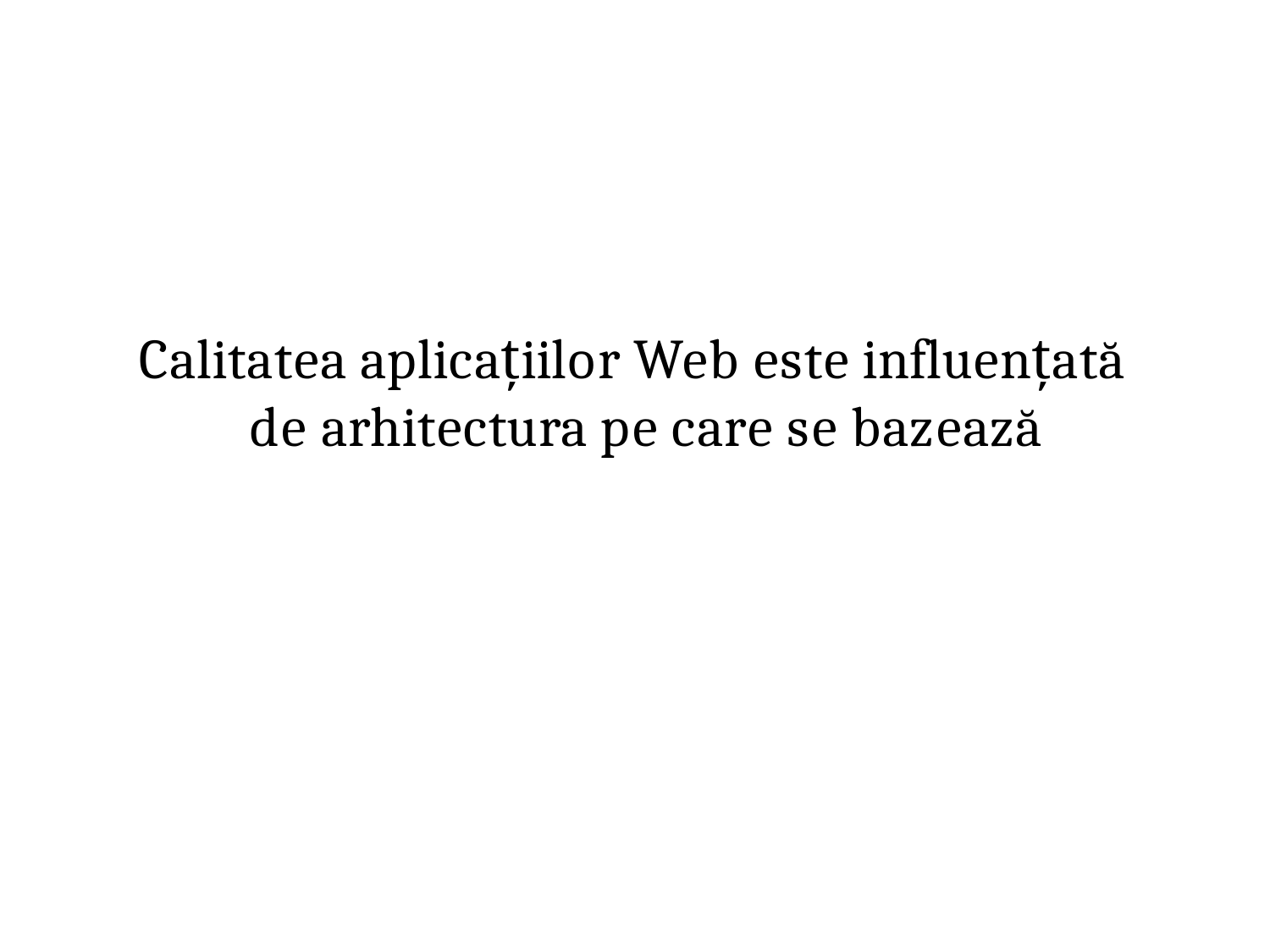

# Calitatea aplicațiilor Web este influențată  de arhitectura pe care se bazează